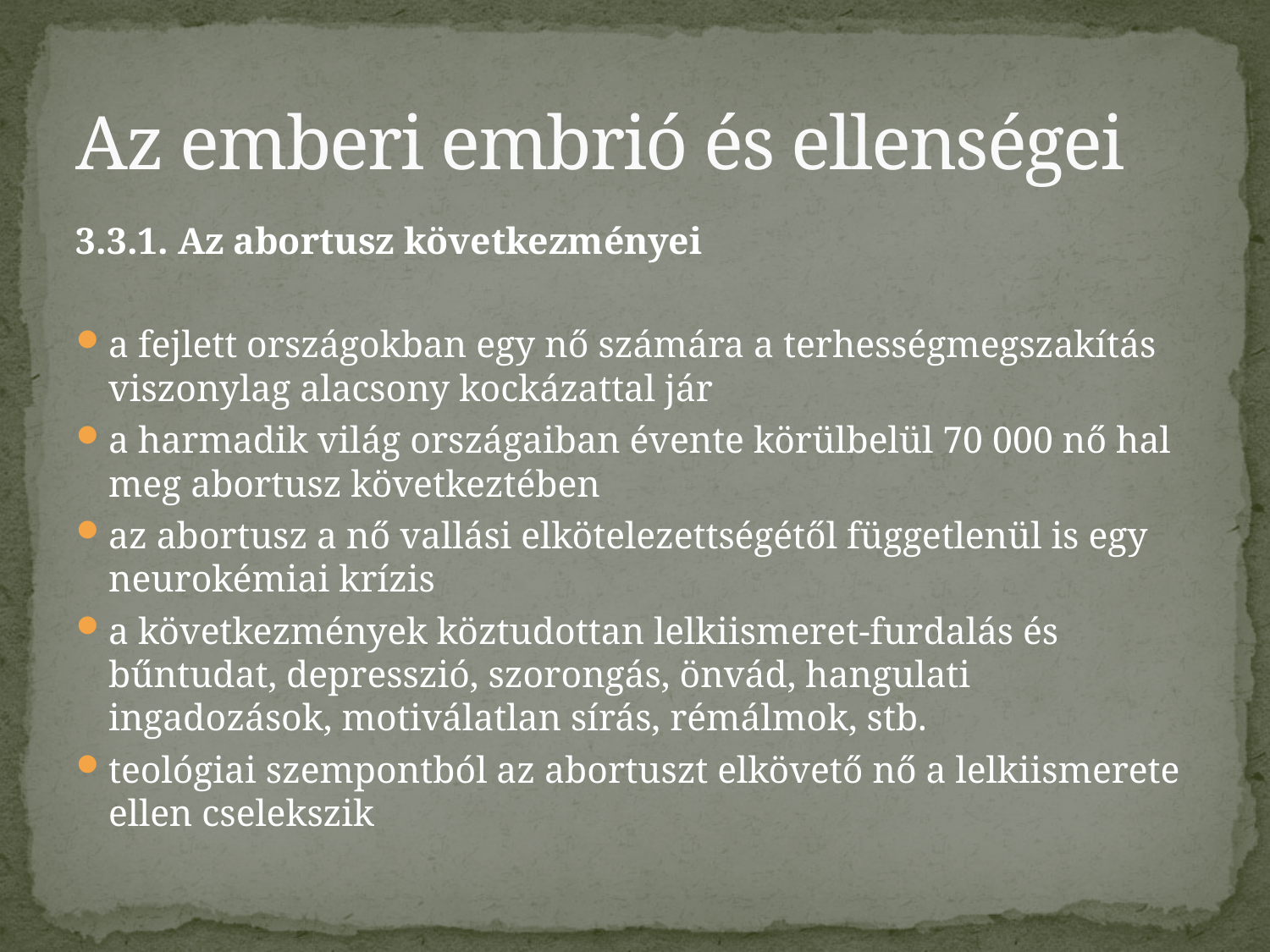

# Az emberi embrió és ellenségei
3.3.1. Az abortusz következményei

a fejlett országokban egy nő számára a terhességmegszakítás viszonylag alacsony kockázattal jár
a harmadik világ országaiban évente körülbelül 70 000 nő hal meg abortusz következtében
az abortusz a nő vallási elkötelezettségétől függetlenül is egy neurokémiai krízis
a következmények köztudottan lelkiismeret-furdalás és bűntudat, depresszió, szorongás, önvád, hangulati ingadozások, motiválatlan sírás, rémálmok, stb.
teológiai szempontból az abortuszt elkövető nő a lelkiismerete ellen cselekszik